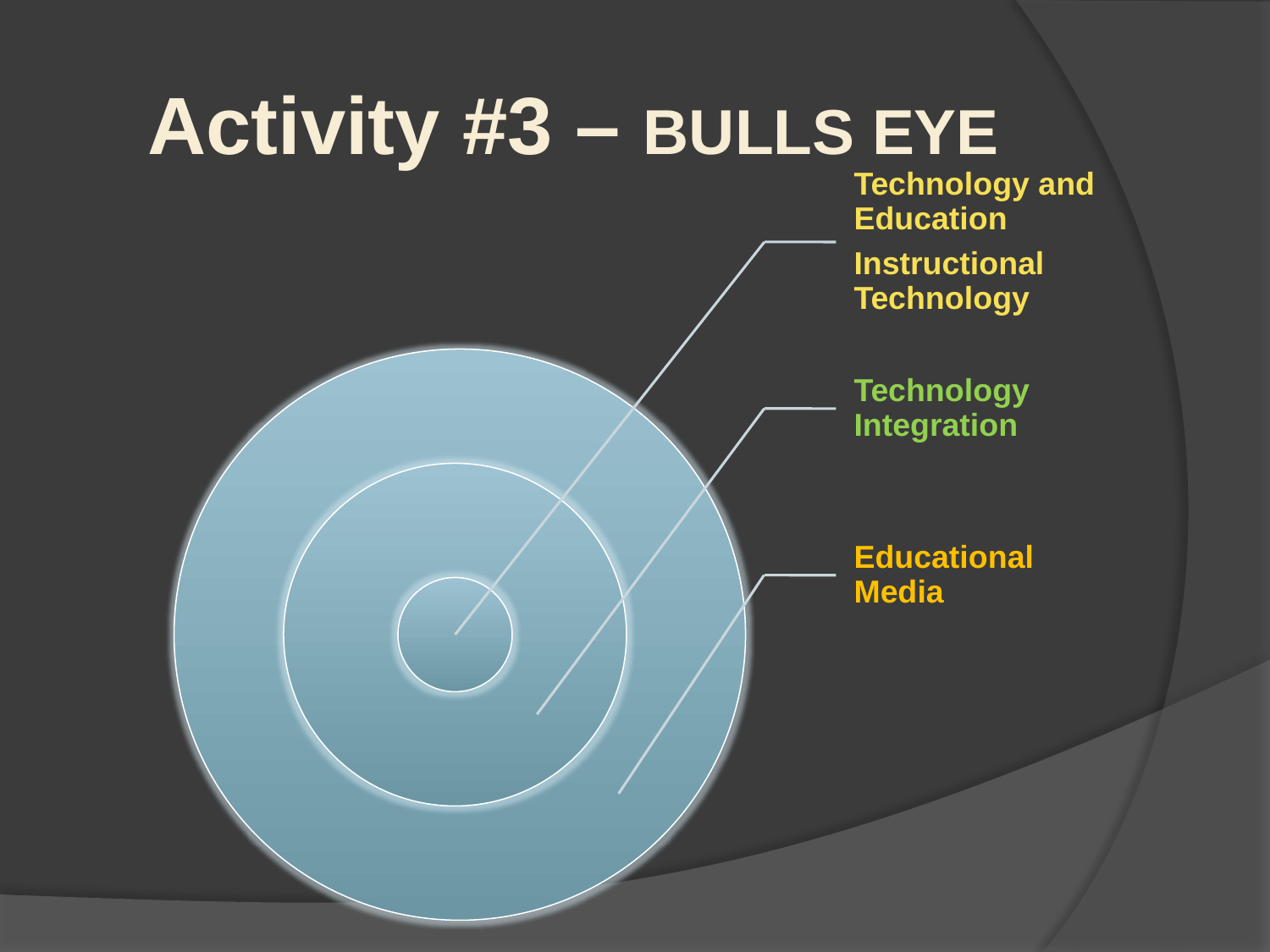

# Activity #3 – BULLS EYE
Technology and Education
Instructional Technology
Technology Integration
Educational Media